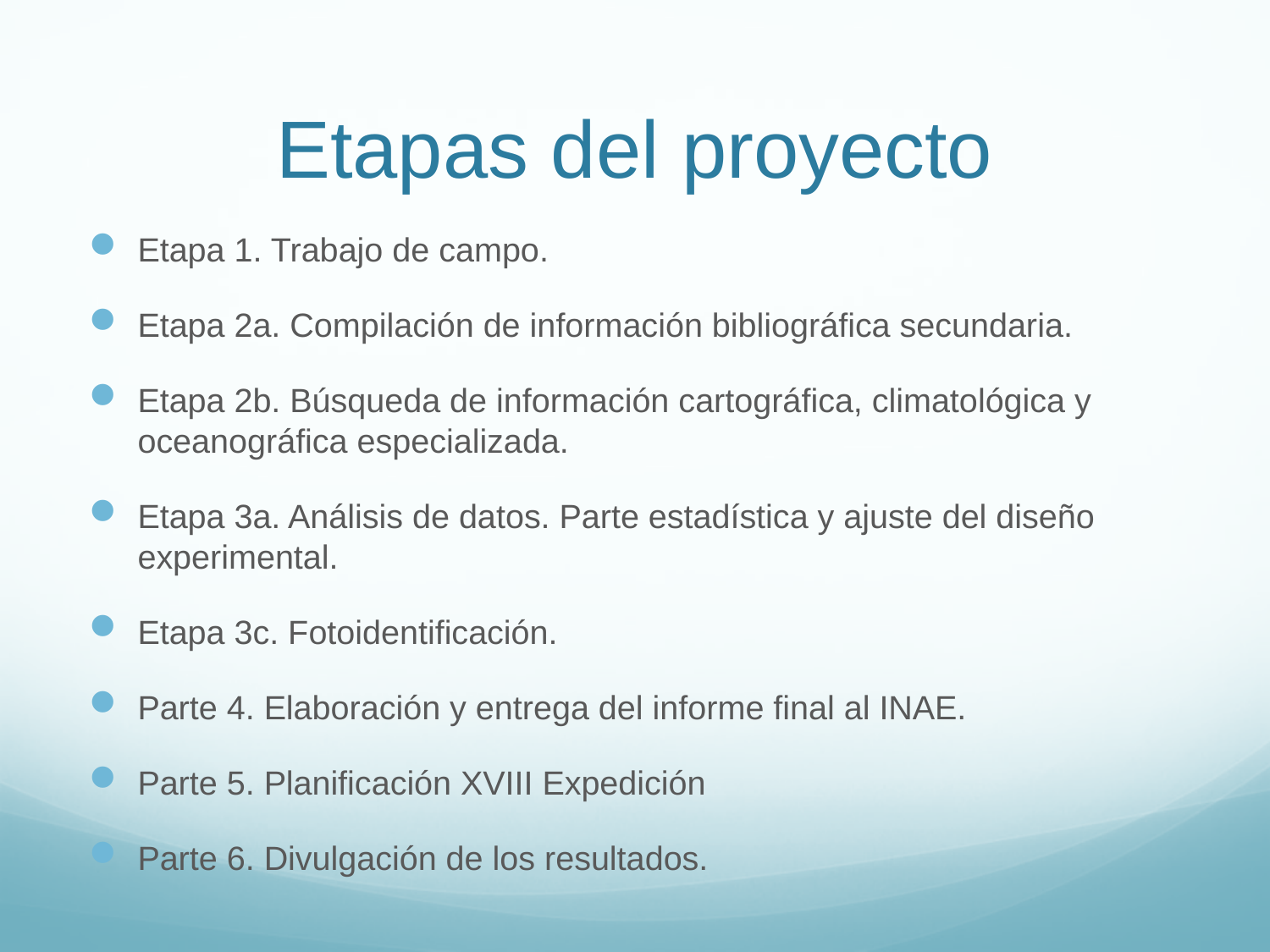

# Etapas del proyecto
Etapa 1. Trabajo de campo.
Etapa 2a. Compilación de información bibliográfica secundaria.
Etapa 2b. Búsqueda de información cartográfica, climatológica y oceanográfica especializada.
Etapa 3a. Análisis de datos. Parte estadística y ajuste del diseño experimental.
Etapa 3c. Fotoidentificación.
Parte 4. Elaboración y entrega del informe final al INAE.
Parte 5. Planificación XVIII Expedición
Parte 6. Divulgación de los resultados.